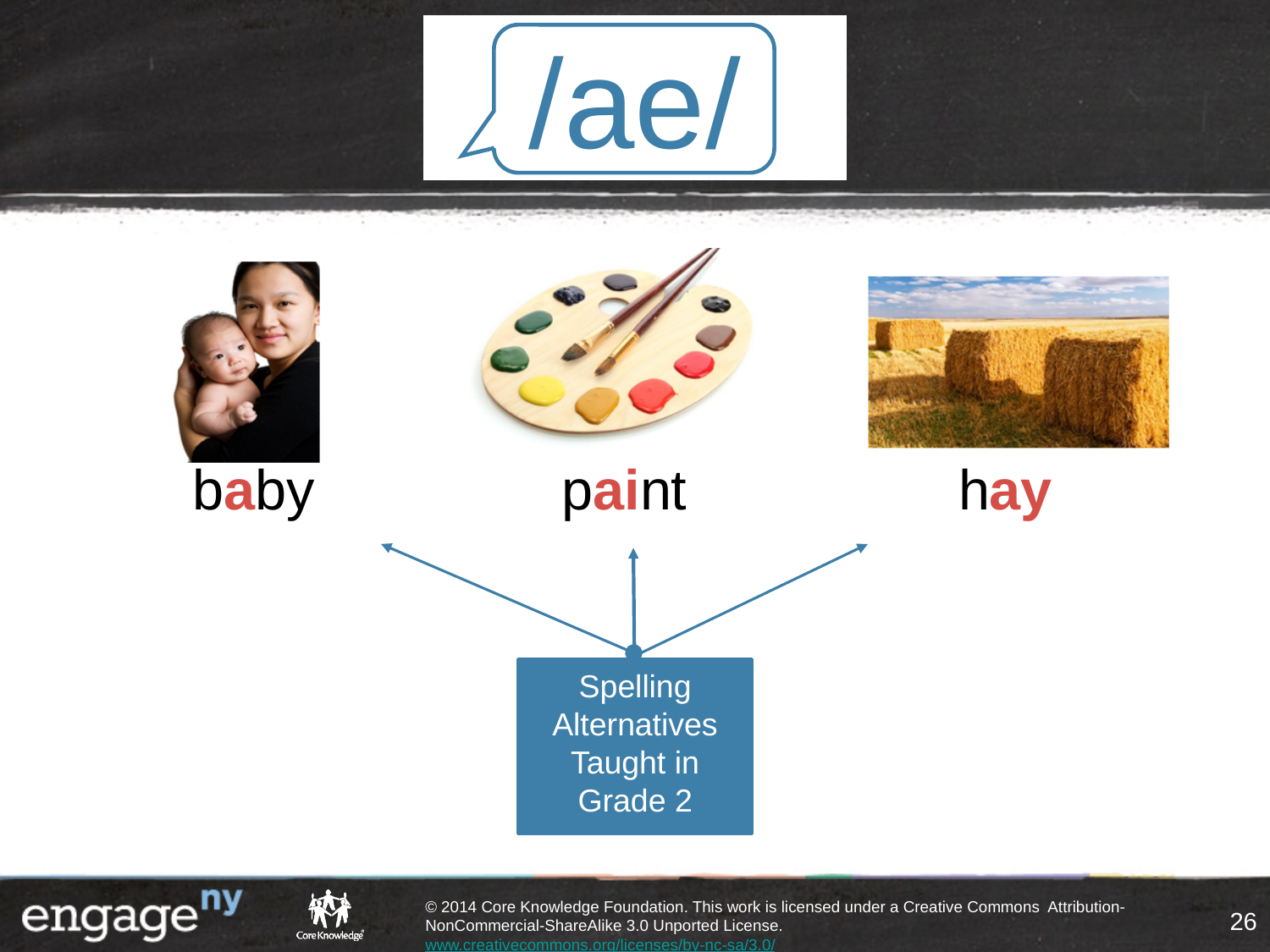

/ae/

baby
paint
hay

Spelling Alternatives Taught in Grade 2
26